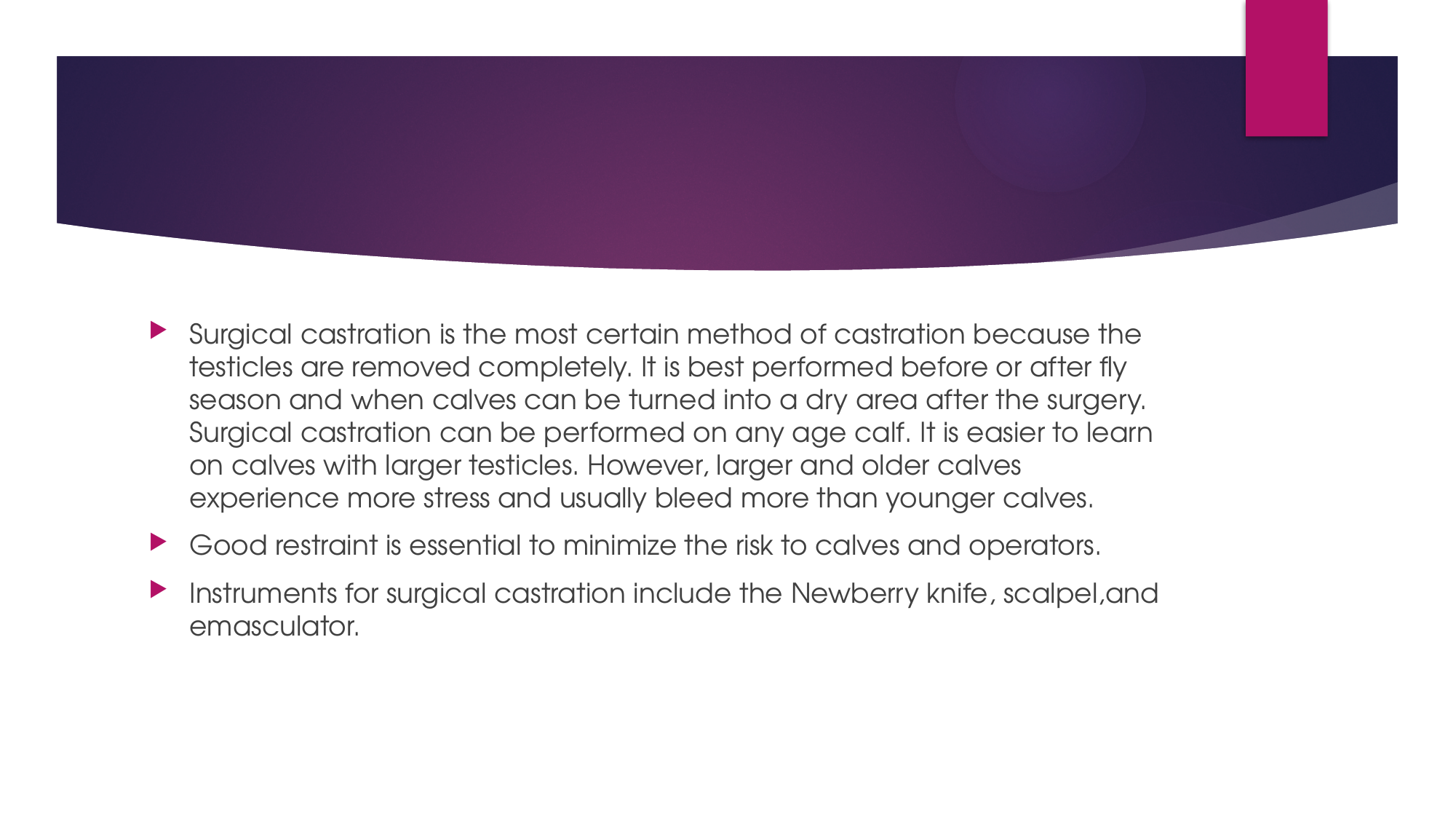

#
Surgical castration is the most certain method of castration because the testicles are removed completely. It is best performed before or after fly season and when calves can be turned into a dry area after the surgery. Surgical castration can be performed on any age calf. It is easier to learn on calves with larger testicles. However, larger and older calves experience more stress and usually bleed more than younger calves.
Good restraint is essential to minimize the risk to calves and operators.
Instruments for surgical castration include the Newberry knife, scalpel,and emasculator.